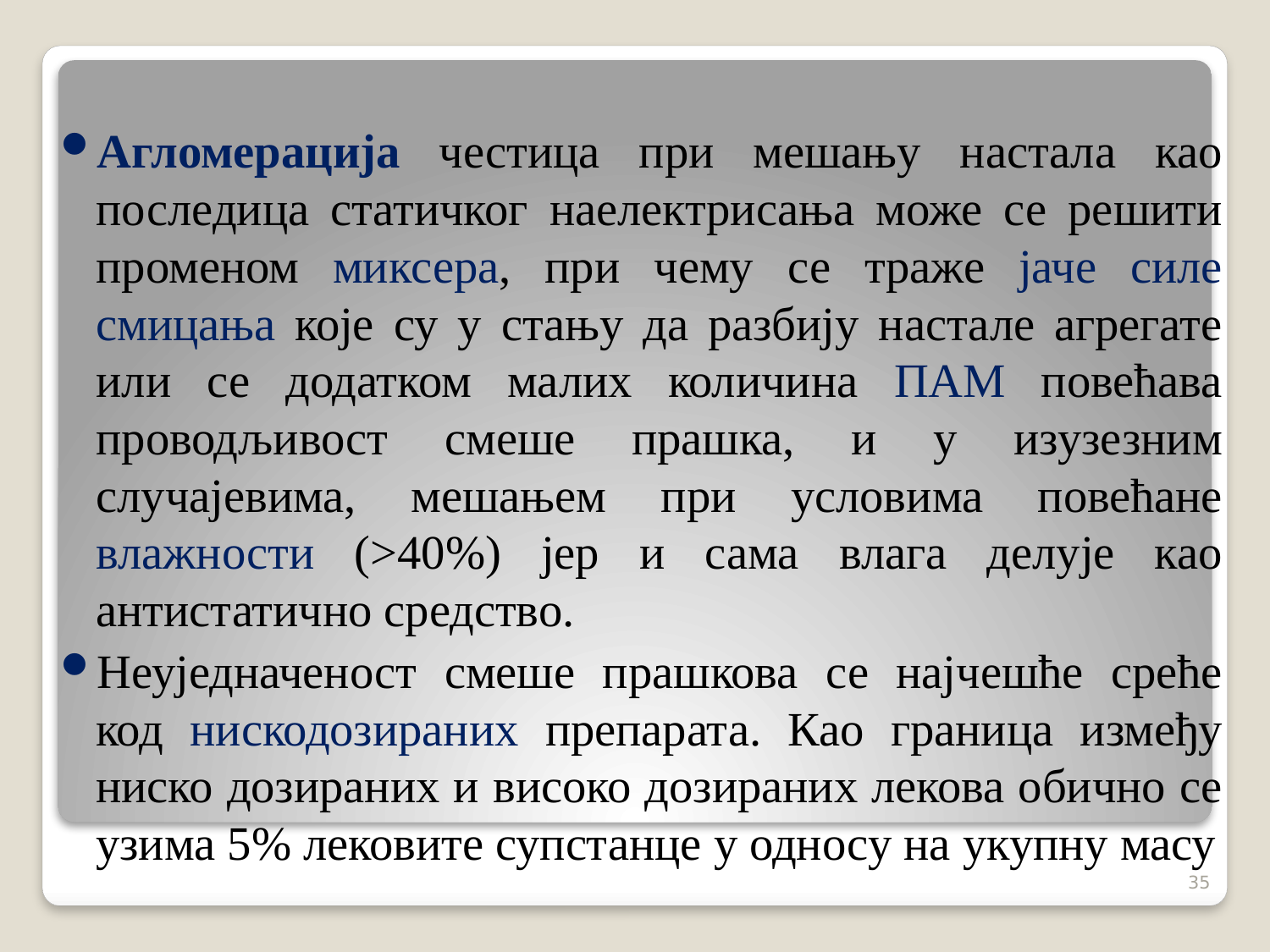

Агломерација честица при мешању настала као последица статичког наелектрисања може се решити променом миксера, при чему се траже јаче силе смицања које су у стању да разбију настале агрегате или се додатком малих количина ПАМ повећава проводљивост смеше прашка, и у изузезним случајевима, мешањем при условима повећане влажности (>40%) јер и сама влага делује као антистатично средство.
Неуједначеност смеше прашкова се најчешће среће код нискодозираних препарата. Као граница између ниско дозираних и високо дозираних лекова обично се узима 5% лековите супстанце у односу на укупну масу

35